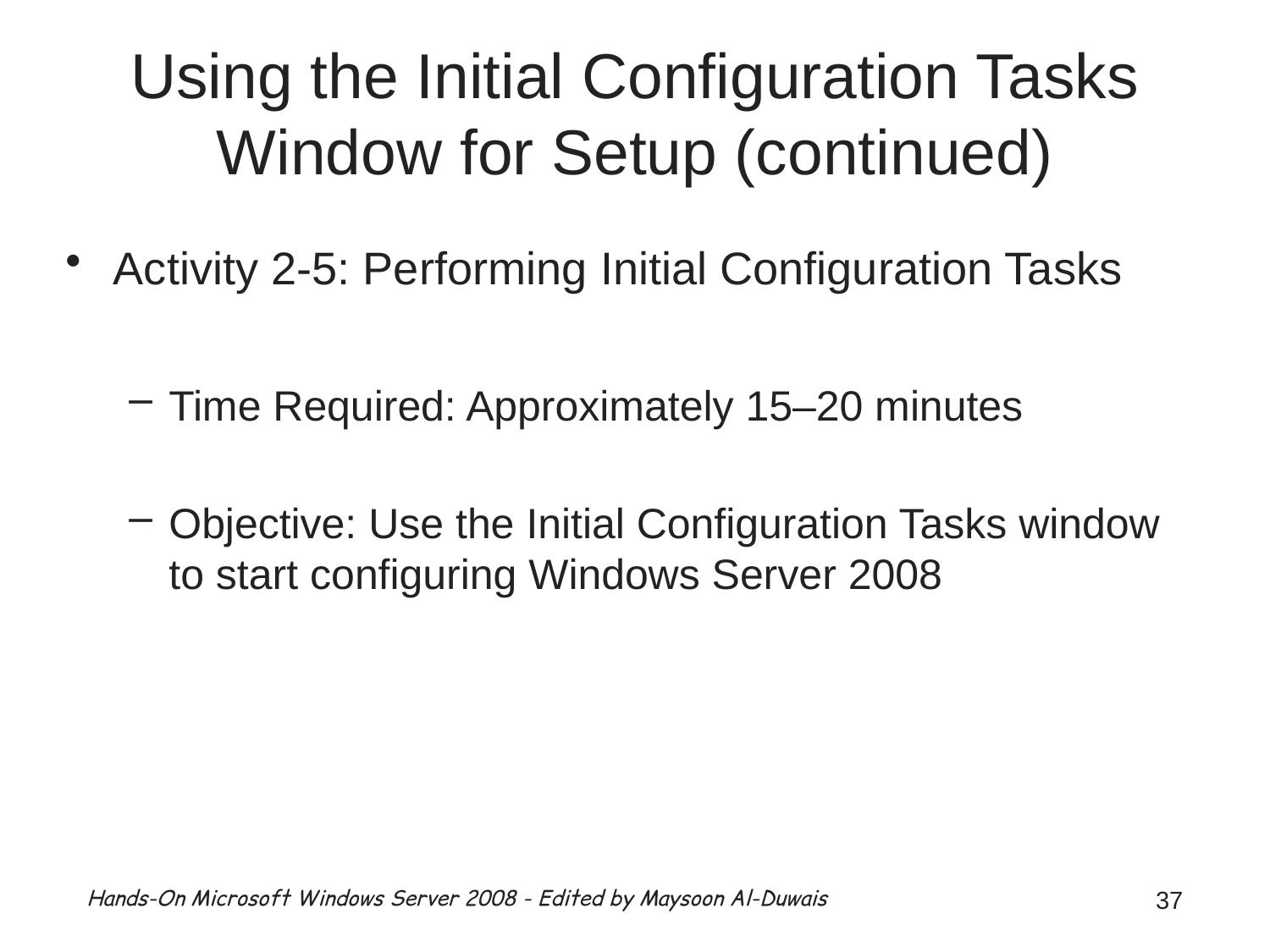

# Using the Initial Configuration Tasks Window for Setup (continued)
Activity 2-5: Performing Initial Configuration Tasks

Time Required: Approximately 15–20 minutes

Objective: Use the Initial Configuration Tasks window to start configuring Windows Server 2008
Hands-On Microsoft Windows Server 2008 - Edited by Maysoon Al-Duwais
37